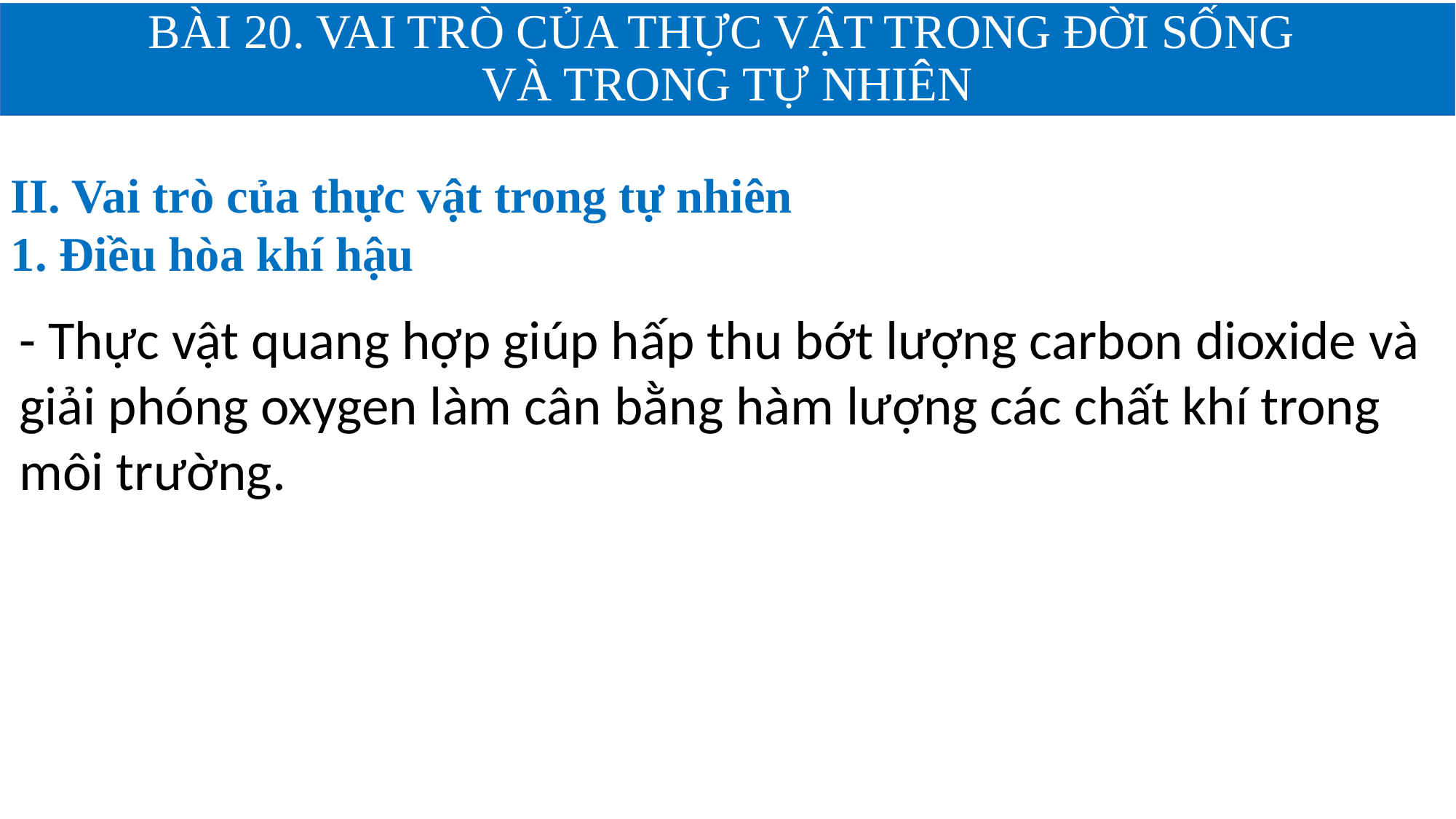

# BÀI 20. VAI TRÒ CỦA THỰC VẬT TRONG ĐỜI SỐNG VÀ TRONG TỰ NHIÊN
II. Vai trò của thực vật trong tự nhiên
1. Điều hòa khí hậu
- Thực vật quang hợp giúp hấp thu bớt lượng carbon dioxide và giải phóng oxygen làm cân bằng hàm lượng các chất khí trong môi trường.